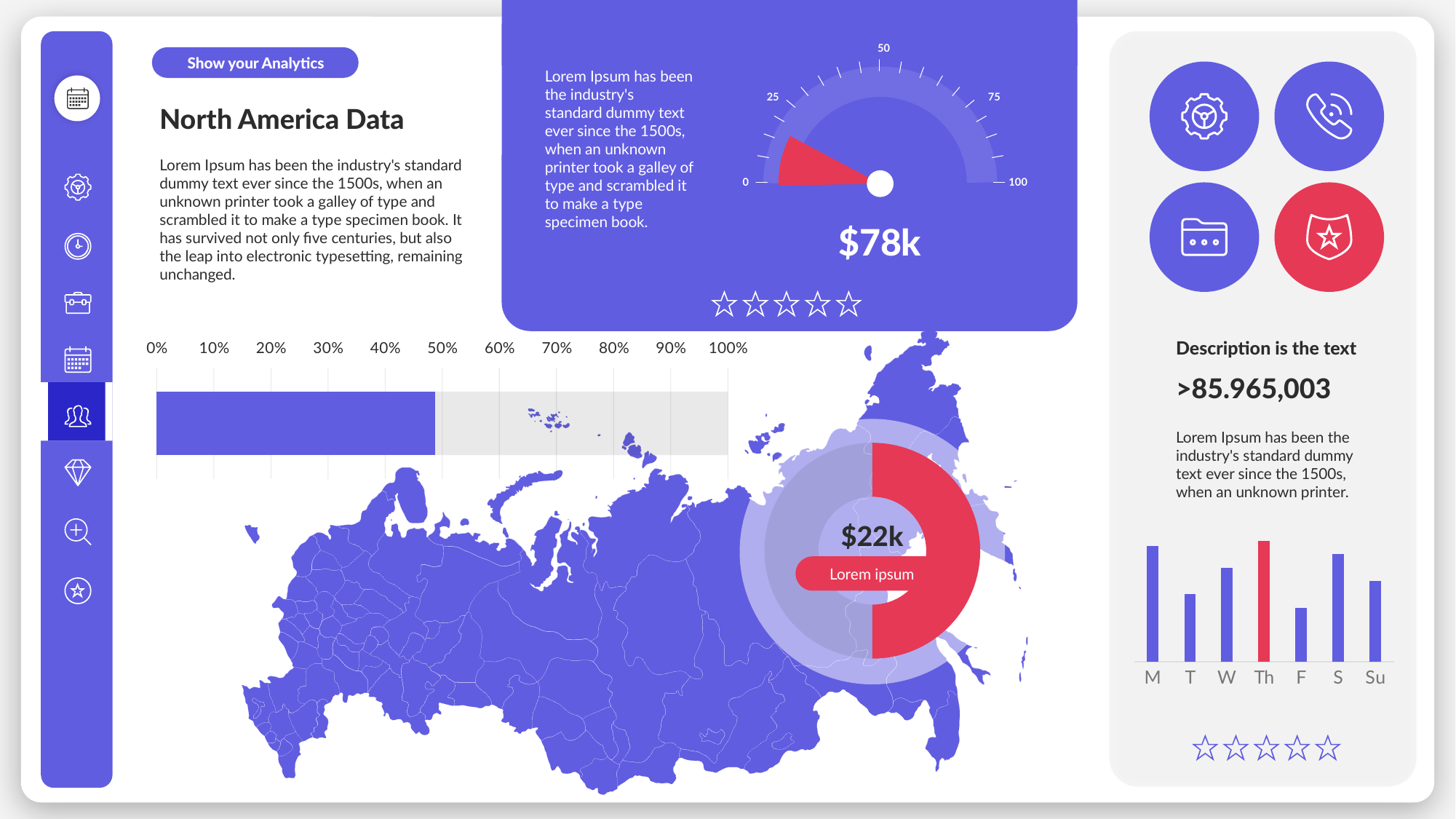

50
25
75
0
100

Show your Analytics
Lorem Ipsum has been the industry's standard dummy text ever since the 1500s, when an unknown printer took a galley of type and scrambled it to make a type specimen book.

North America Data
Lorem Ipsum has been the industry's standard dummy text ever since the 1500s, when an unknown printer took a galley of type and scrambled it to make a type specimen book. It has survived not only five centuries, but also the leap into electronic typesetting, remaining unchanged.

$78k

Description is the text

### Chart

| Category | Actual | Planned |
|---|---|---|
| 2024 | 1900.0 | 2000.0 |
>85.965,003

Lorem Ipsum has been the industry's standard dummy text ever since the 1500s, when an unknown printer.

### Chart

| Category | Sales |
|---|---|
| Market Saze A | 11.0 |
| Market Saze B | 11.0 |

### Chart

| Category | Income |
|---|---|
| M | 4.3 |
| T | 2.5 |
| W | 3.5 |
| Th | 4.5 |
| F | 2.0 |
| S | 4.0 |
| Su | 3.0 |
$22k

Lorem ipsum